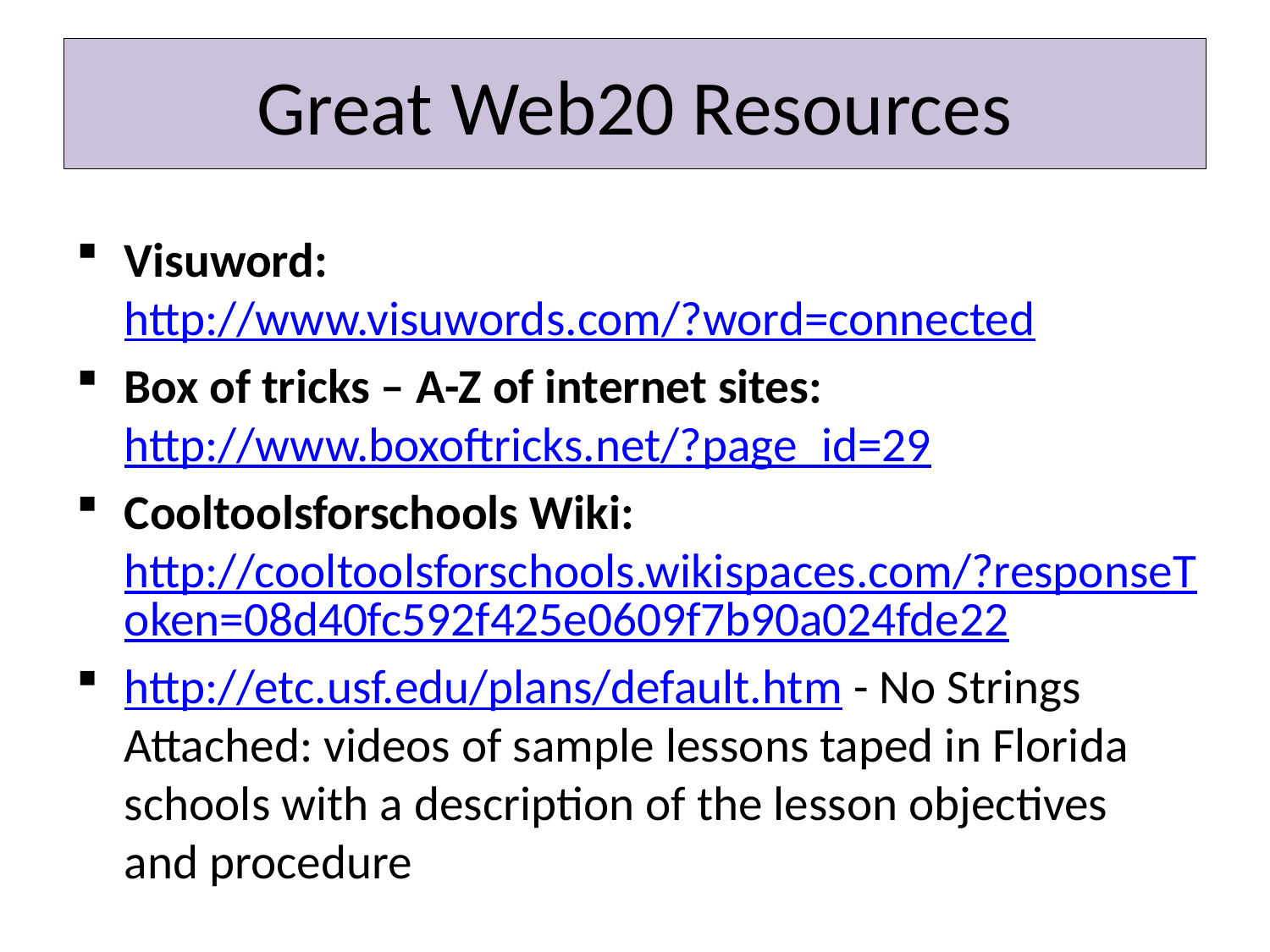

# Great Web20 Resources
Visuword: http://www.visuwords.com/?word=connected
Box of tricks – A-Z of internet sites: http://www.boxoftricks.net/?page_id=29
Cooltoolsforschools Wiki: http://cooltoolsforschools.wikispaces.com/?responseToken=08d40fc592f425e0609f7b90a024fde22
http://etc.usf.edu/plans/default.htm - No Strings Attached: videos of sample lessons taped in Florida schools with a description of the lesson objectives and procedure